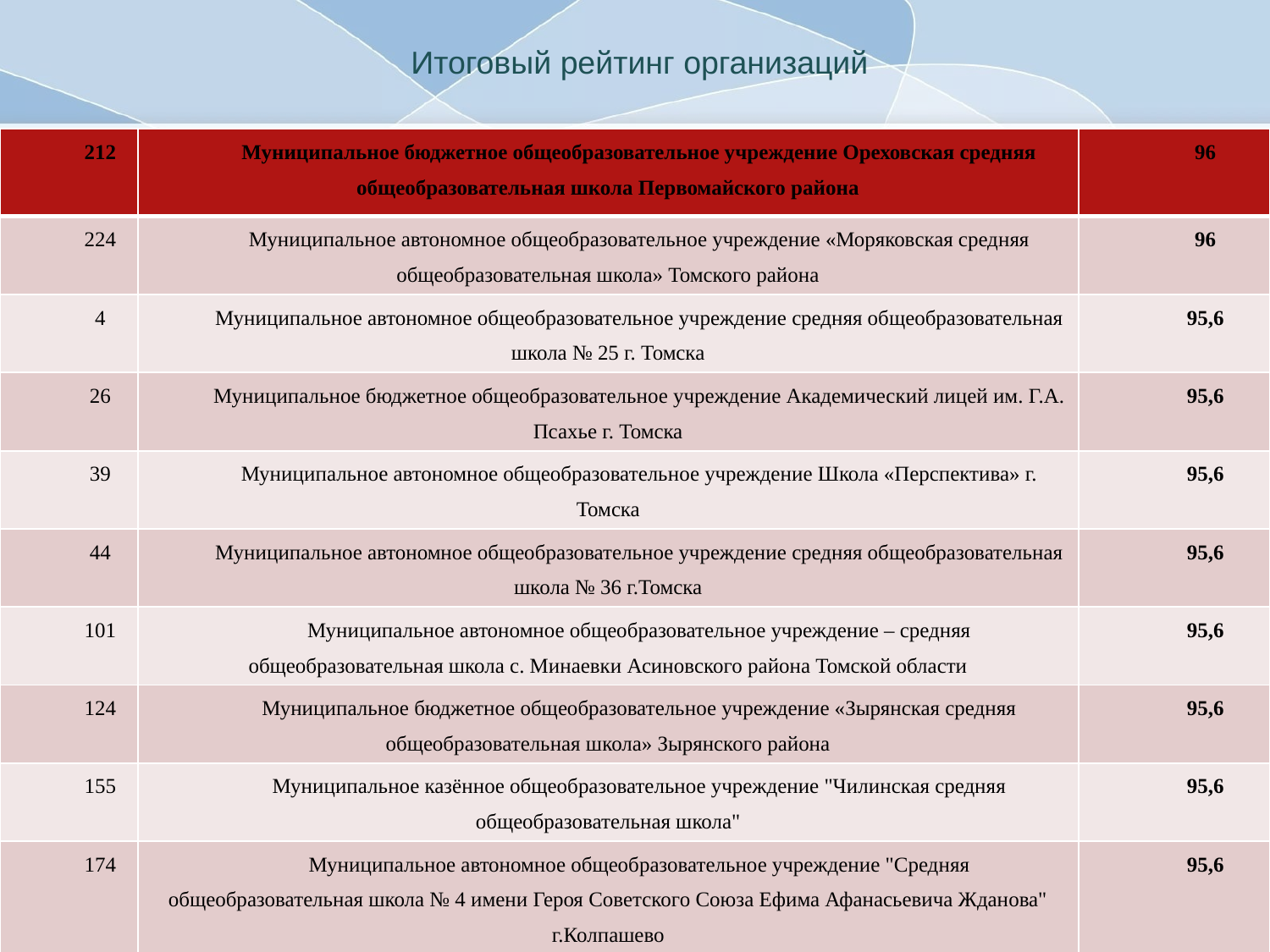

# Итоговый рейтинг организаций
| 212 | Муниципальное бюджетное общеобразовательное учреждение Ореховская средняя общеобразовательная школа Первомайского района | 96 |
| --- | --- | --- |
| 224 | Муниципальное автономное общеобразовательное учреждение «Моряковская средняя общеобразовательная школа» Томского района | 96 |
| 4 | Муниципальное автономное общеобразовательное учреждение средняя общеобразовательная школа № 25 г. Томска | 95,6 |
| 26 | Муниципальное бюджетное общеобразовательное учреждение Академический лицей им. Г.А. Псахье г. Томска | 95,6 |
| 39 | Муниципальное автономное общеобразовательное учреждение Школа «Перспектива» г. Томска | 95,6 |
| 44 | Муниципальное автономное общеобразовательное учреждение средняя общеобразовательная школа № 36 г.Томска | 95,6 |
| 101 | Муниципальное автономное общеобразовательное учреждение – средняя общеобразовательная школа с. Минаевки Асиновского района Томской области | 95,6 |
| 124 | Муниципальное бюджетное общеобразовательное учреждение «Зырянская средняя общеобразовательная школа» Зырянского района | 95,6 |
| 155 | Муниципальное казённое общеобразовательное учреждение "Чилинская средняя общеобразовательная школа" | 95,6 |
| 174 | Муниципальное автономное общеобразовательное учреждение "Средняя общеобразовательная школа № 4 имени Героя Советского Союза Ефима Афанасьевича Жданова" г.Колпашево | 95,6 |